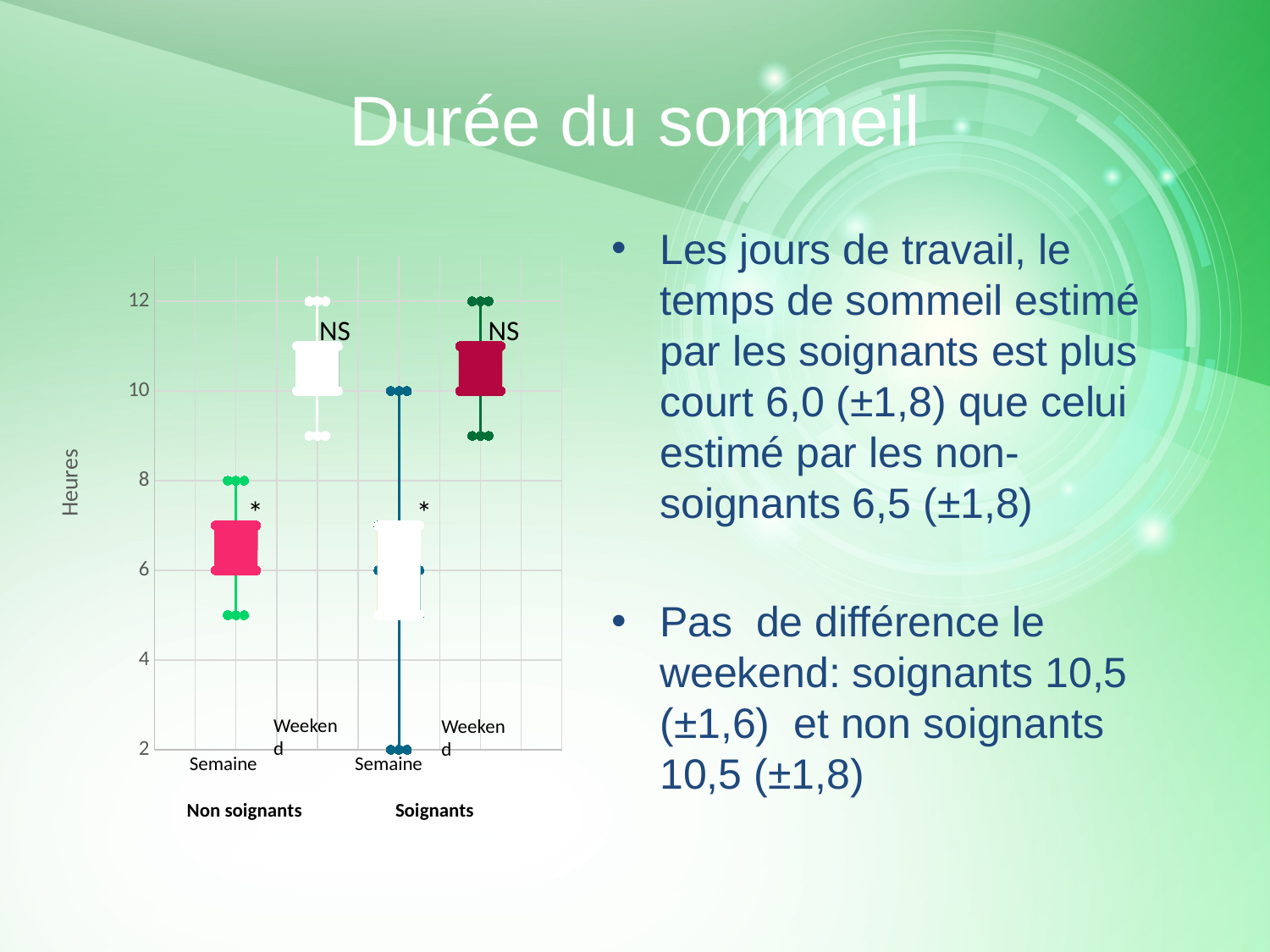

# Durée du sommeil
Les jours de travail, le temps de sommeil estimé par les soignants est plus court 6,0 (±1,8) que celui estimé par les non-soignants 6,5 (±1,8)

Pas  de différence le weekend: soignants 10,5 (±1,6)  et non soignants 10,5 (±1,8)

### Chart

| Category |  |  |  |  |  |  |  |  |  |  |  |  |  |  |  |  |  |  |  |  |  |  |
|---|---|---|---|---|---|---|---|---|---|---|---|---|---|---|---|---|---|---|---|---|---|---|
Weekend
Weekend
Semaine
Semaine
Non soignants
Soignants
NS
NS
*
*